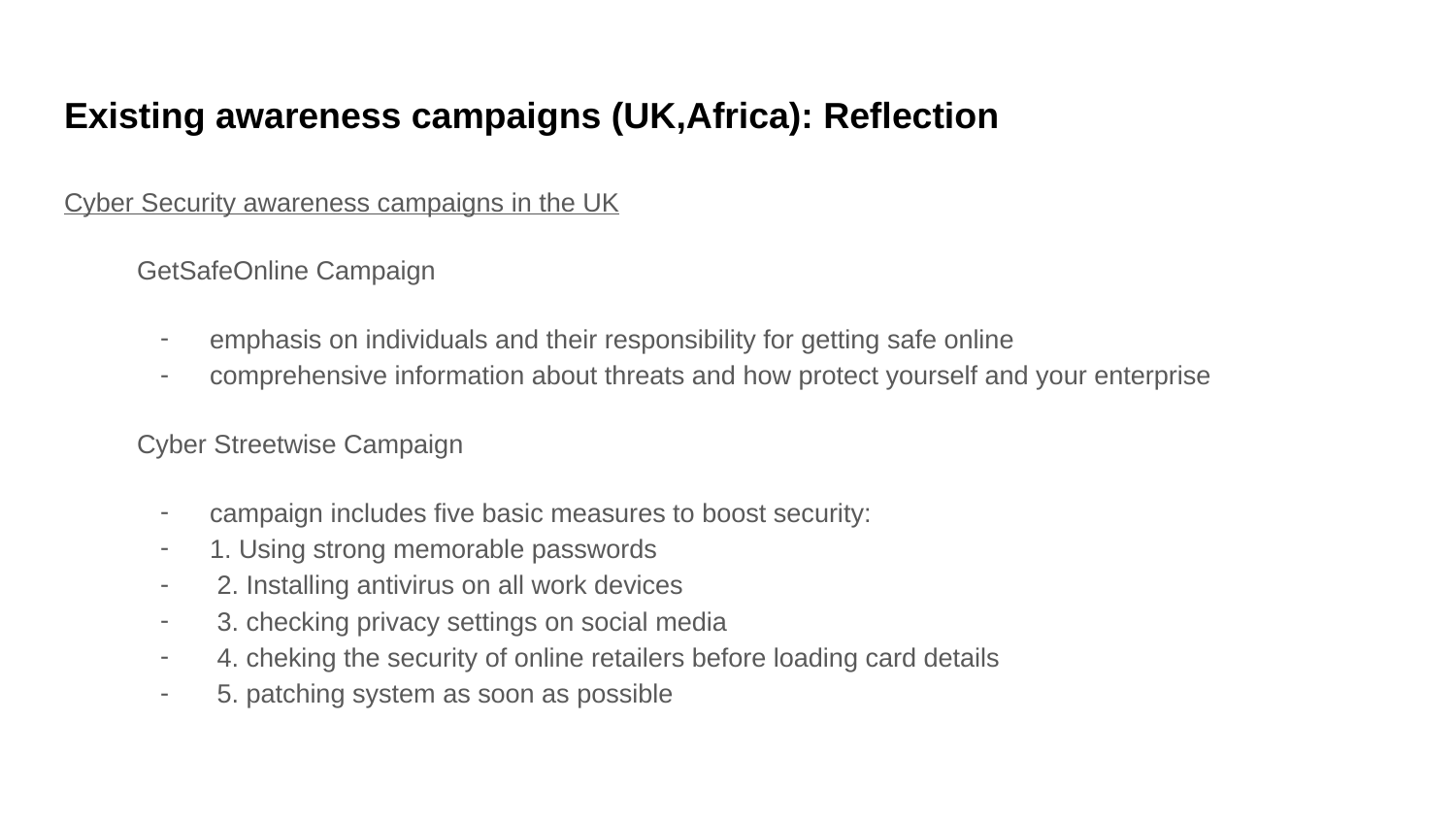

# Existing awareness campaigns (UK,Africa): Reflection
Cyber Security awareness campaigns in the UK
GetSafeOnline Campaign
emphasis on individuals and their responsibility for getting safe online
comprehensive information about threats and how protect yourself and your enterprise
Cyber Streetwise Campaign
campaign includes five basic measures to boost security:
1. Using strong memorable passwords
 2. Installing antivirus on all work devices
 3. checking privacy settings on social media
 4. cheking the security of online retailers before loading card details
 5. patching system as soon as possible